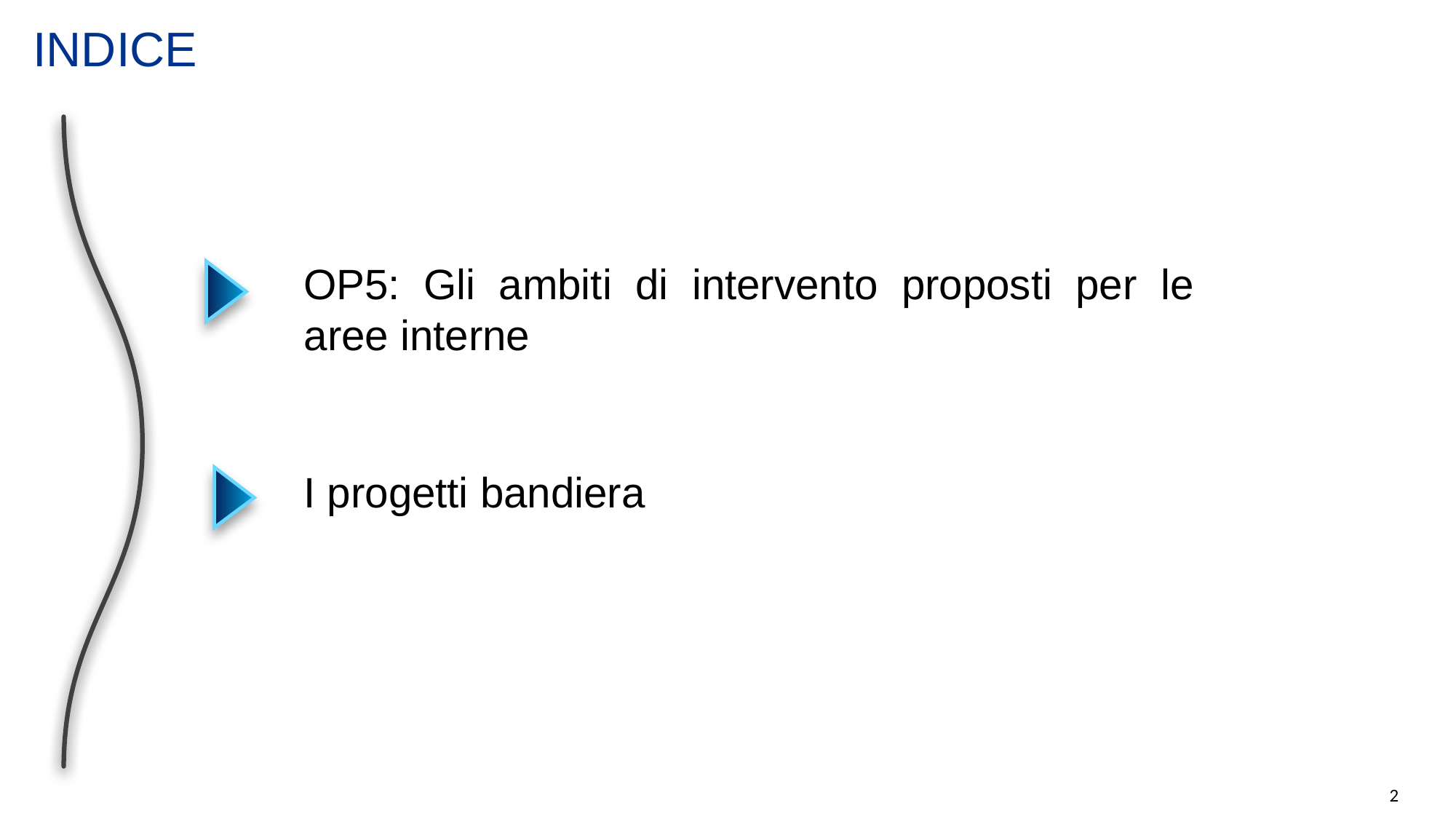

INDICE

OP5: Gli ambiti di intervento proposti per le aree interne

I progetti bandiera

2